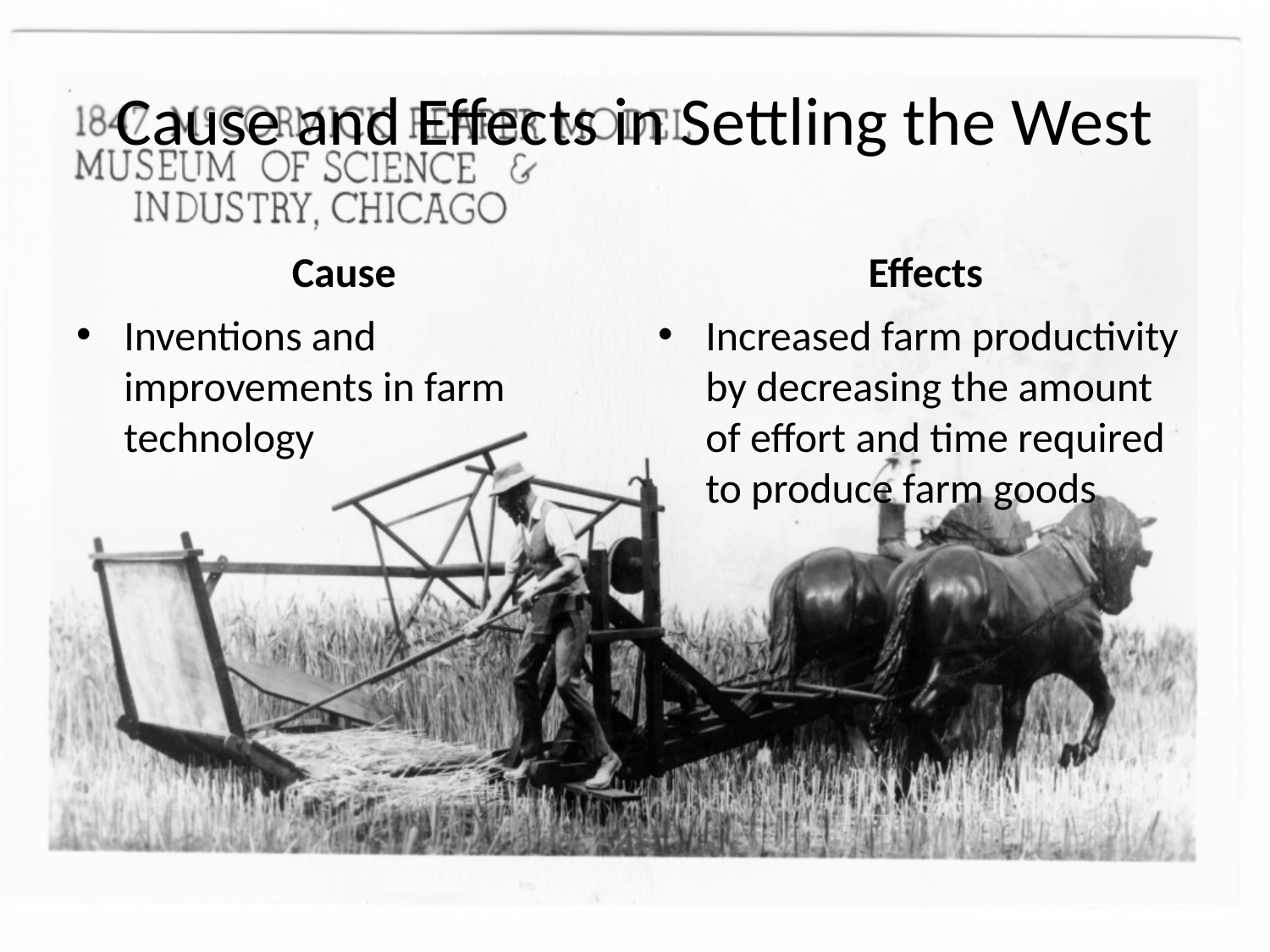

# Cause and Effects in Settling the West
Cause
Effects
Inventions and improvements in farm technology
Increased farm productivity by decreasing the amount of effort and time required to produce farm goods